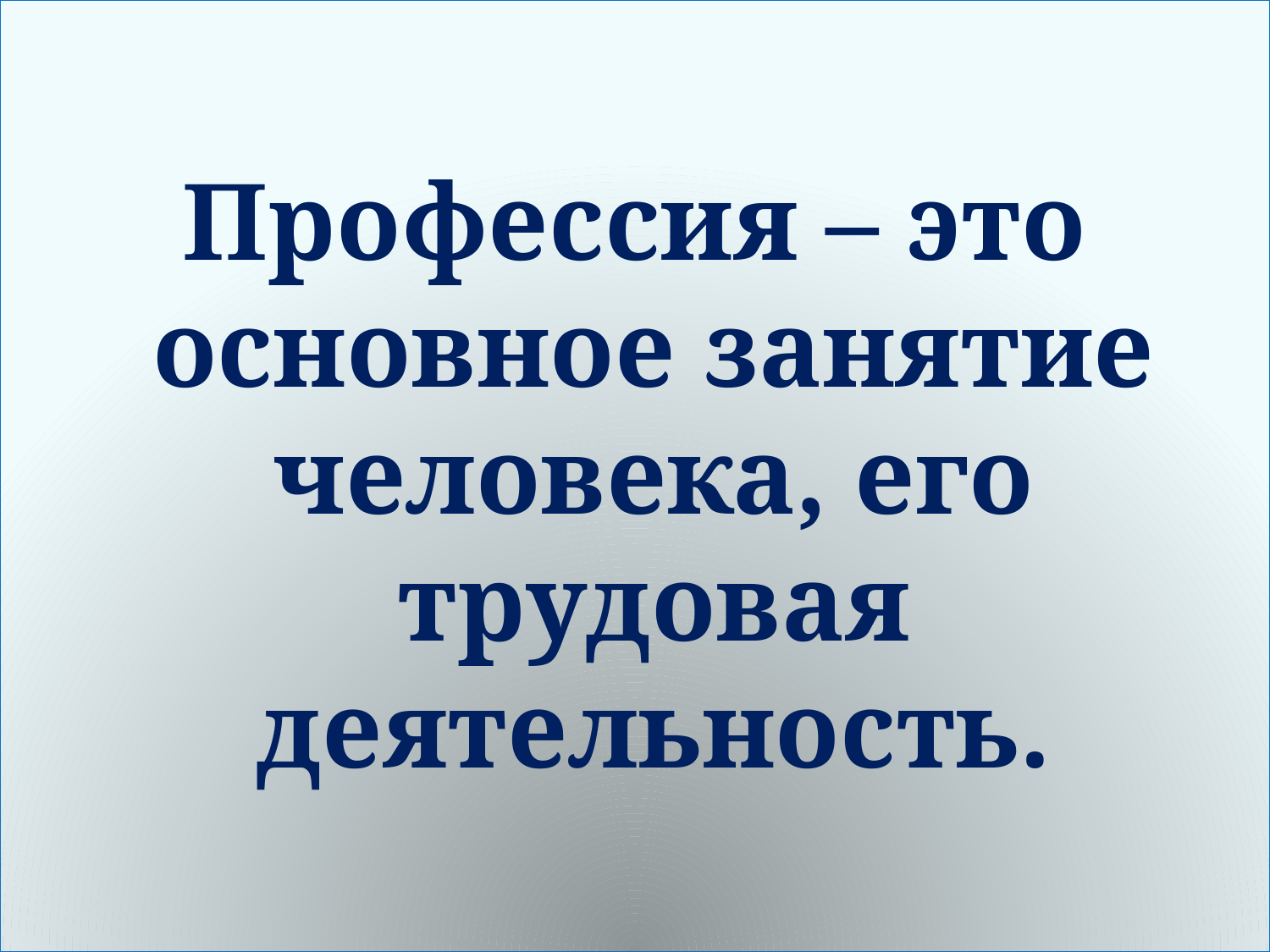

Профессия – это основное занятие человека, его трудовая деятельность.